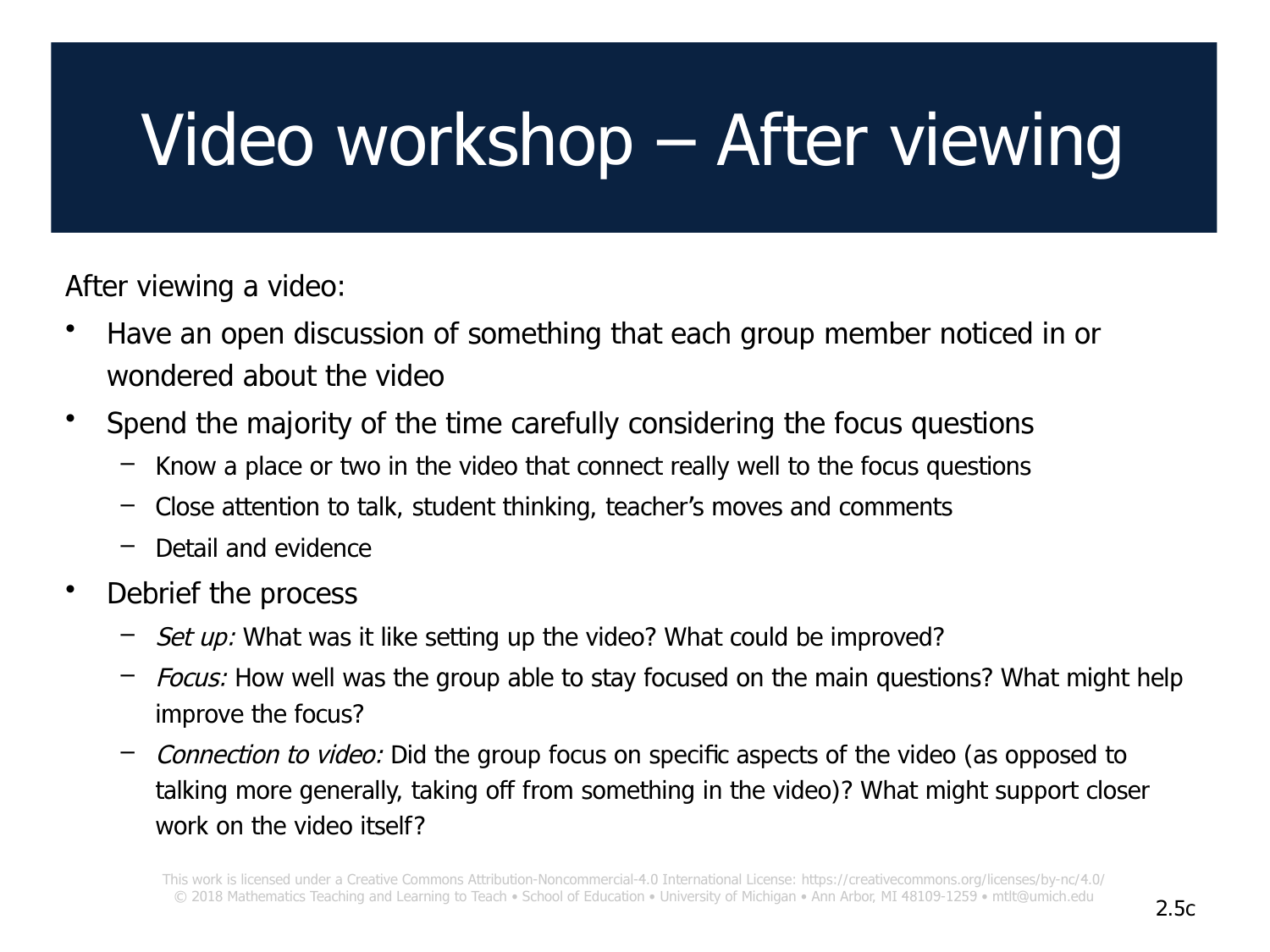

# Video workshop – After viewing
After viewing a video:
Have an open discussion of something that each group member noticed in or wondered about the video
Spend the majority of the time carefully considering the focus questions
Know a place or two in the video that connect really well to the focus questions
Close attention to talk, student thinking, teacher’s moves and comments
Detail and evidence
Debrief the process
Set up: What was it like setting up the video? What could be improved?
Focus: How well was the group able to stay focused on the main questions? What might help improve the focus?
Connection to video: Did the group focus on specific aspects of the video (as opposed to talking more generally, taking off from something in the video)? What might support closer work on the video itself?
This work is licensed under a Creative Commons Attribution-Noncommercial-4.0 International License: https://creativecommons.org/licenses/by-nc/4.0/
© 2018 Mathematics Teaching and Learning to Teach • School of Education • University of Michigan • Ann Arbor, MI 48109-1259 • mtlt@umich.edu
2.5c